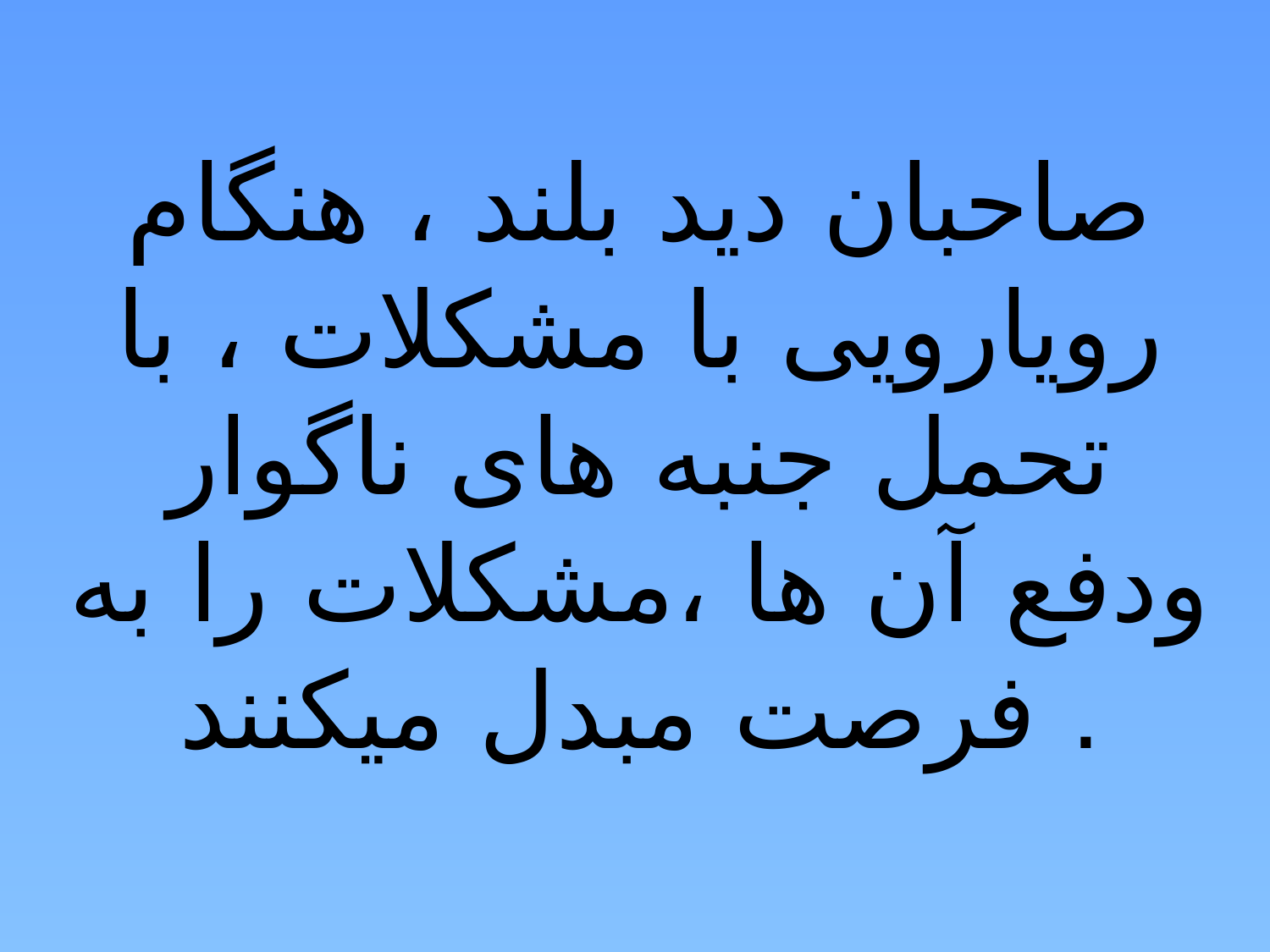

صاحبان دید بلند ، هنگام رویارویی با مشکلات ، با تحمل جنبه های ناگوار ودفع آن ها ،مشکلات را به فرصت مبدل میکنند .